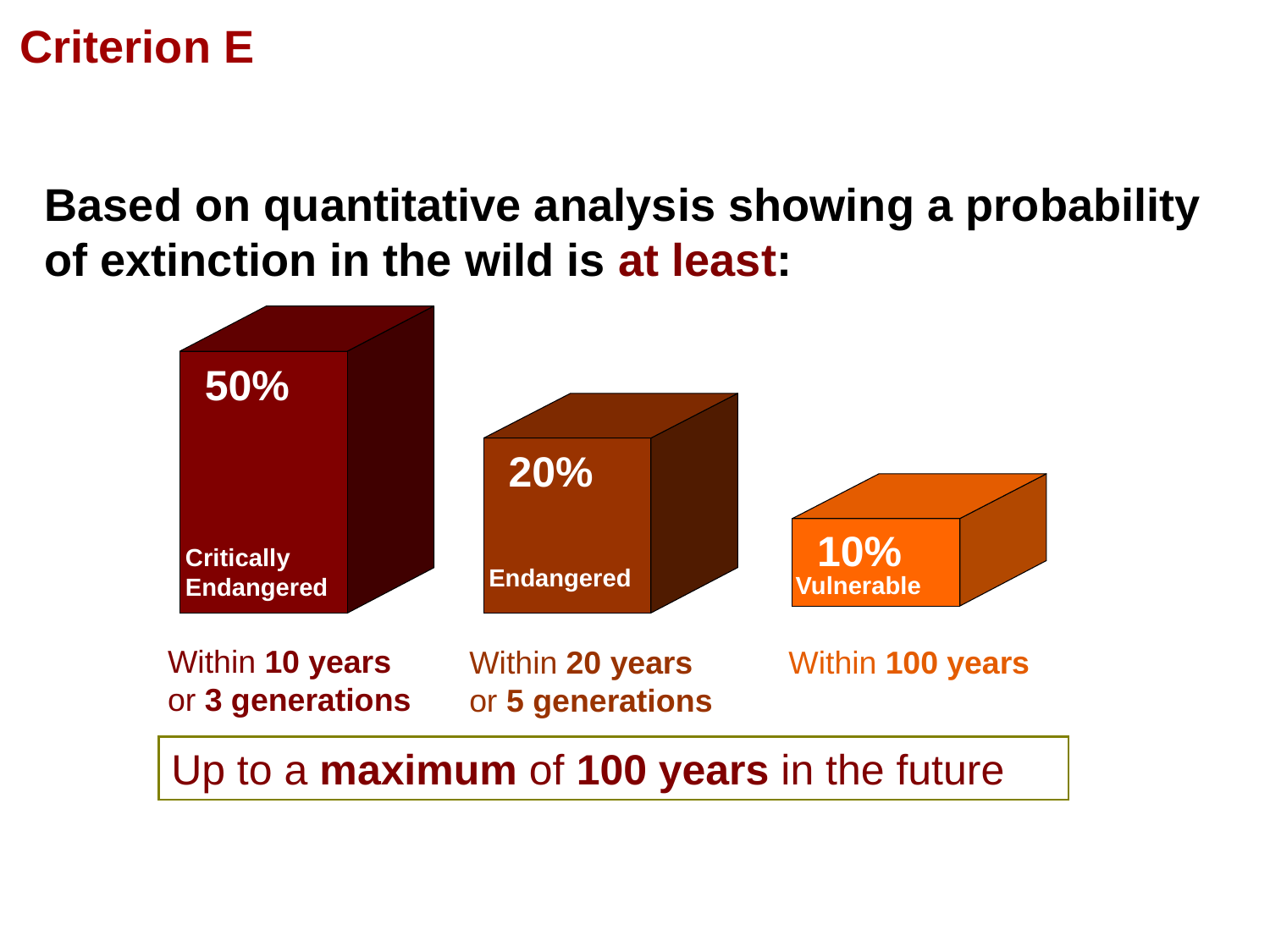

Criterion E
Based on quantitative analysis showing a probability of extinction in the wild is at least:

50%
Critically Endangered

20%
Endangered

10%
Vulnerable
Within 10 years or 3 generations
Within 20 years or 5 generations
Within 100 years
Up to a maximum of 100 years in the future